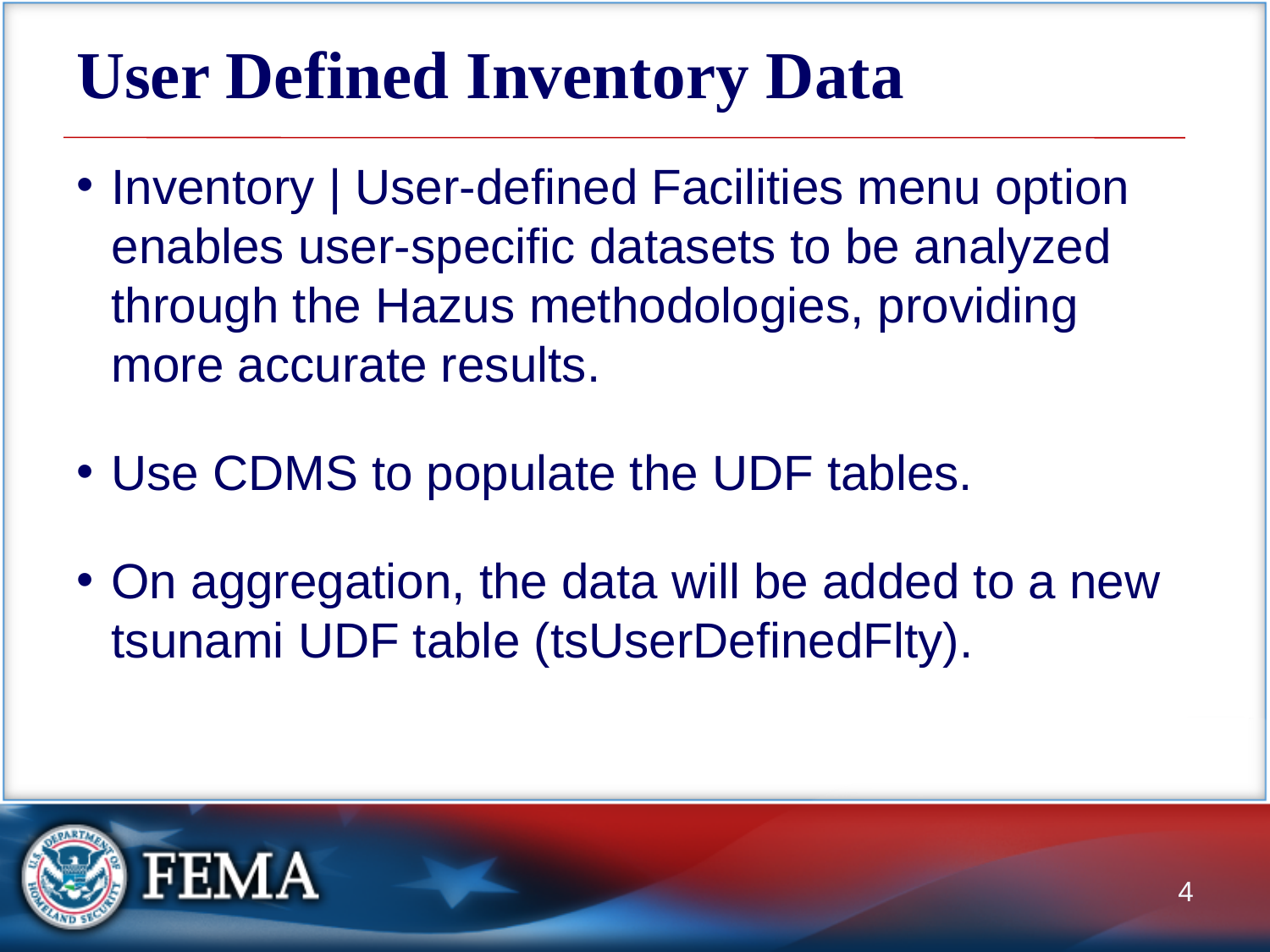

# User Defined Inventory Data
Inventory | User-defined Facilities menu option enables user-specific datasets to be analyzed through the Hazus methodologies, providing more accurate results.
Use CDMS to populate the UDF tables.
On aggregation, the data will be added to a new tsunami UDF table (tsUserDefinedFlty).

4